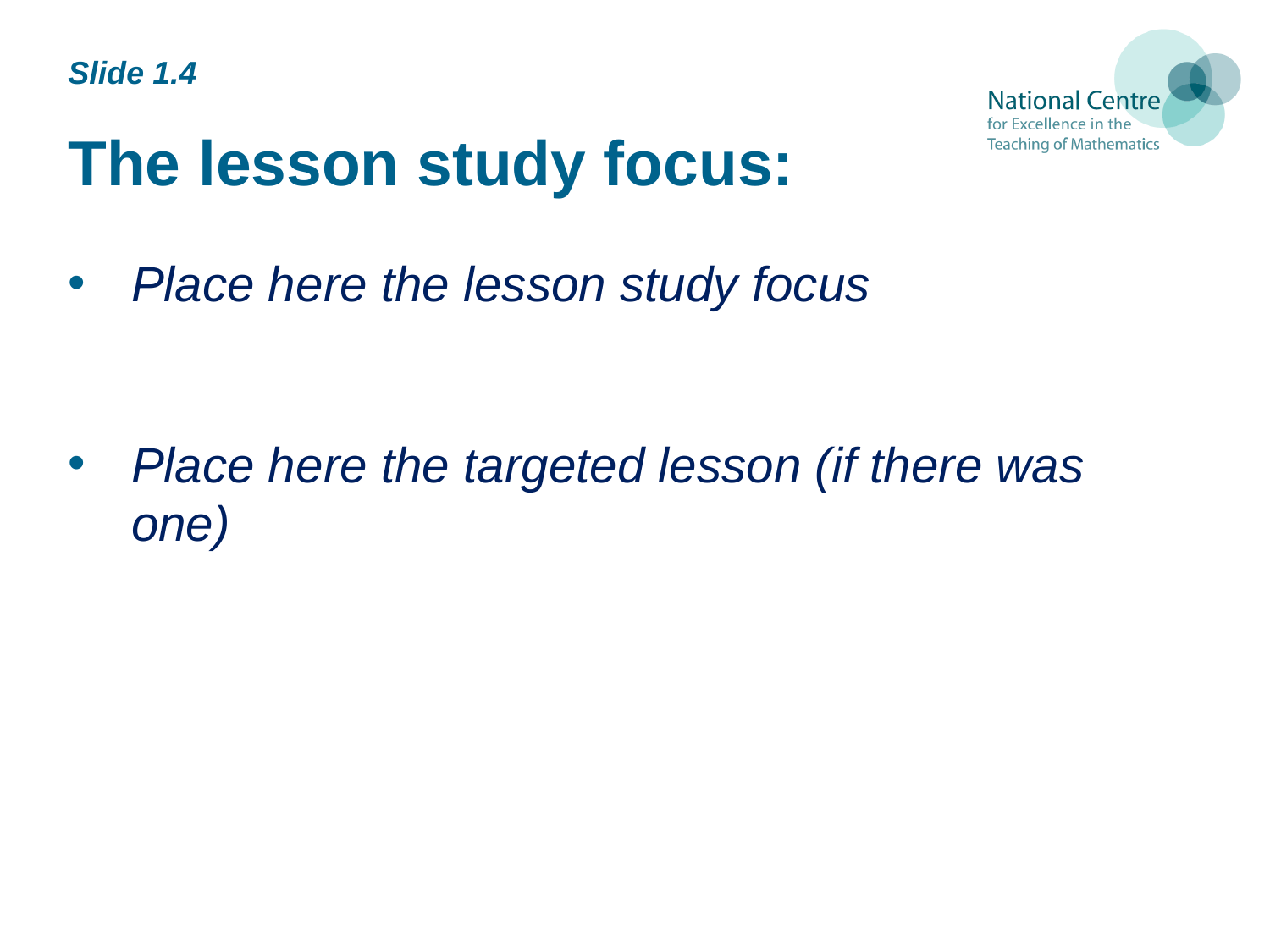

Slide 1.4
# The lesson study focus:
Place here the lesson study focus

Place here the targeted lesson (if there was one)